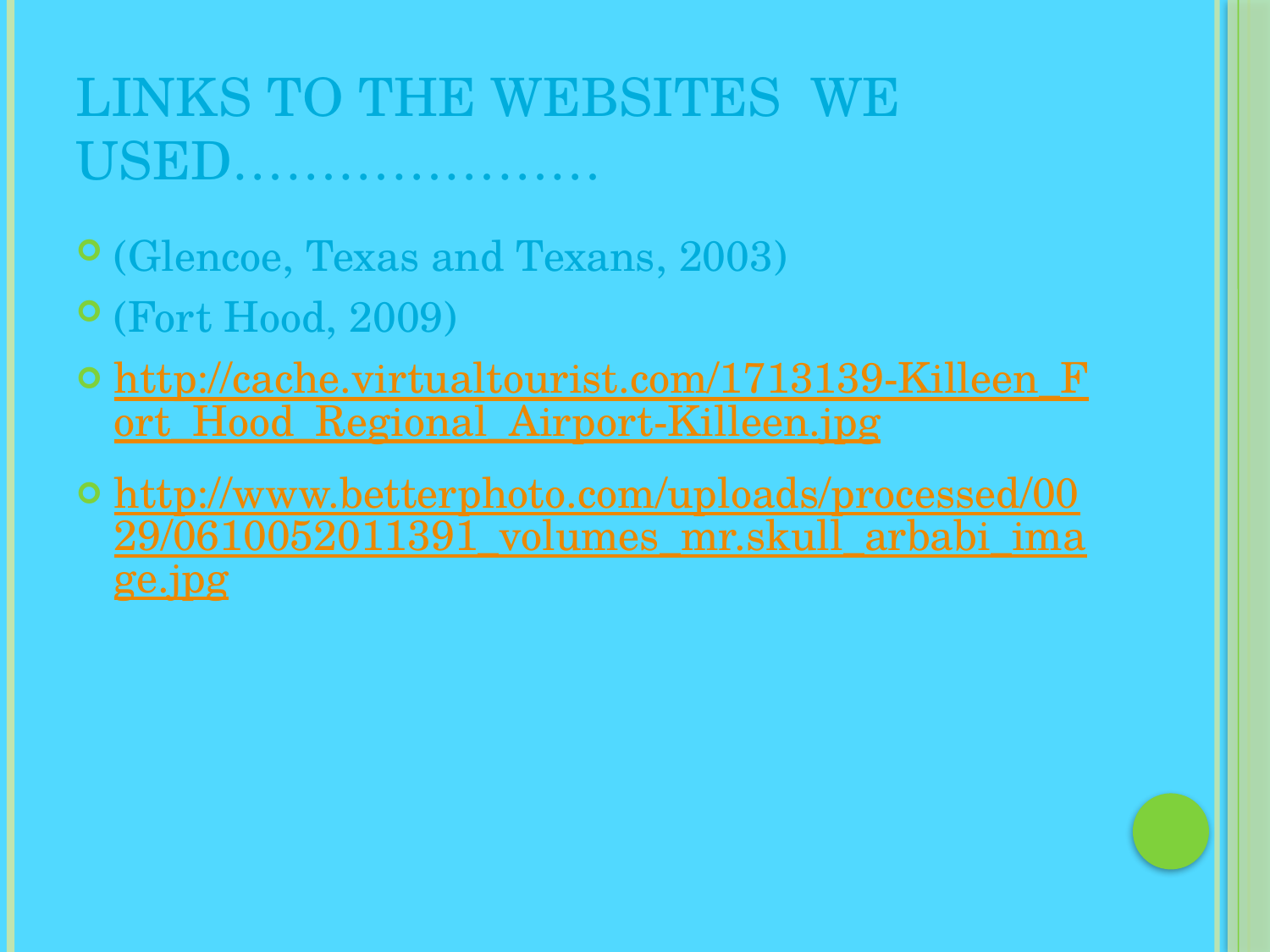

# Links to the Websites  we used…………………
(Glencoe, Texas and Texans, 2003)
(Fort Hood, 2009)
http://cache.virtualtourist.com/1713139-Killeen_Fort_Hood_Regional_Airport-Killeen.jpg
http://www.betterphoto.com/uploads/processed/0029/0610052011391_volumes_mr.skull_arbabi_image.jpg